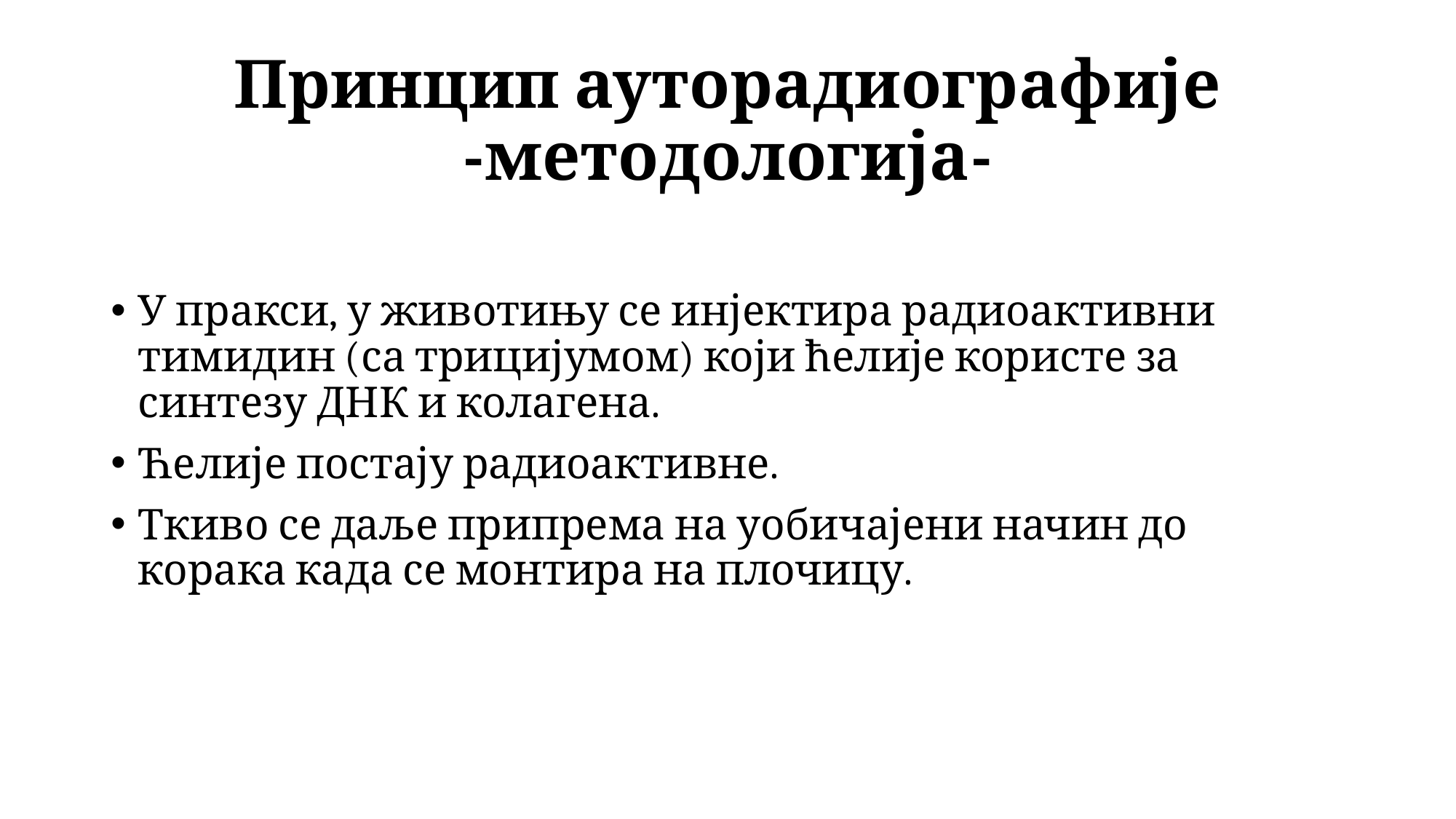

# Принцип ауторадиографије -методологија-

У пракси, у животињу се инјектира радиоактивни тимидин (са трицијумом) који ћелије користе за синтезу ДНК и колагена.
Ћелије постају радиоактивне.
Ткиво се даље припрема на уобичајени начин до корака када се монтира на плочицу.